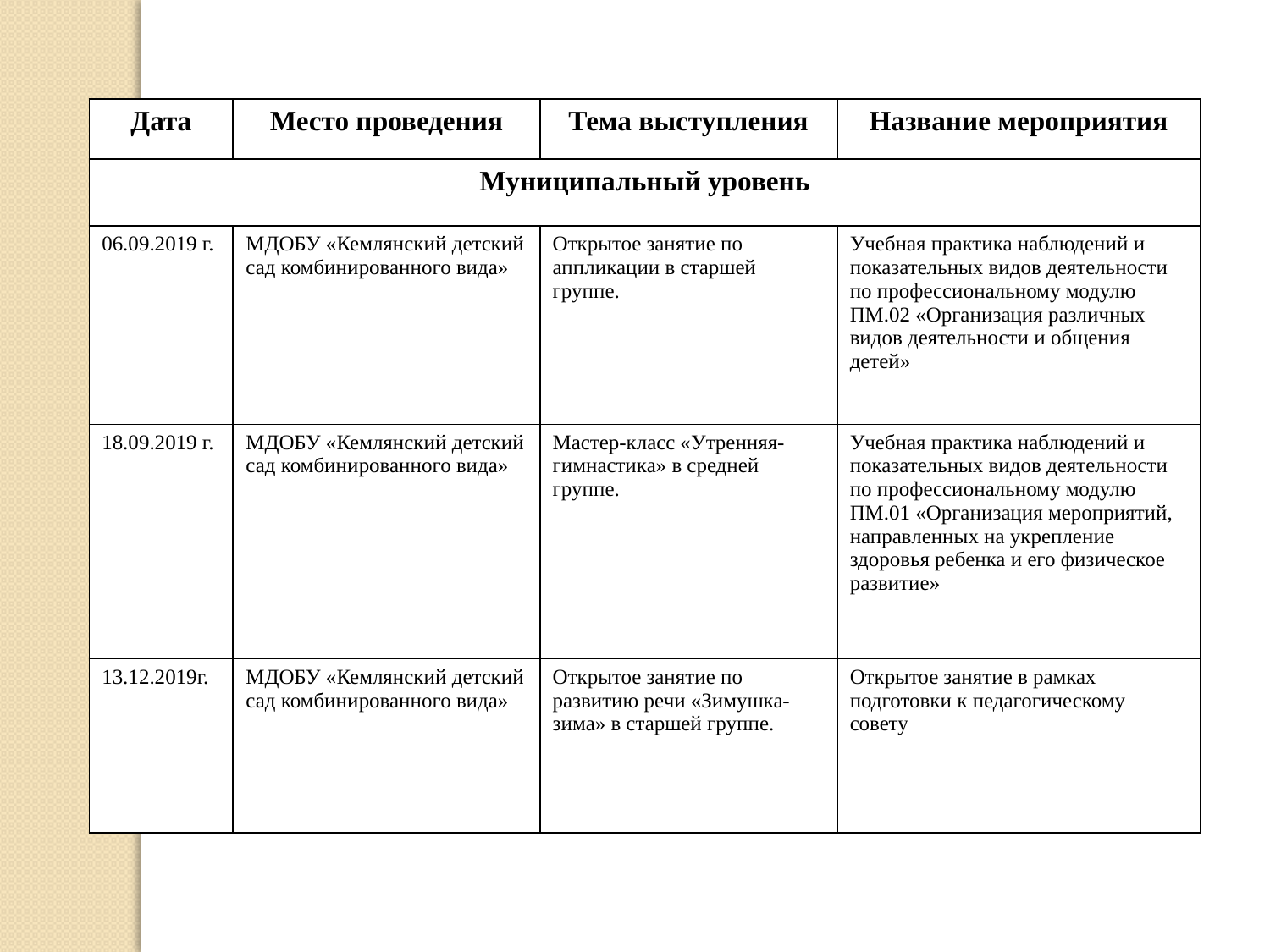

| Дата | Место проведения | Тема выступления | Название мероприятия |
| --- | --- | --- | --- |
| Муниципальный уровень |  |  |  |
| 06.09.2019 г. | МДОБУ «Кемлянский детский сад комбинированного вида» | Открытое занятие по аппликации в старшей группе. | Учебная практика наблюдений и показательных видов деятельности по профессиональному модулю ПМ.02 «Организация различных видов деятельности и общения детей» |
| 18.09.2019 г. | МДОБУ «Кемлянский детский сад комбинированного вида» | Мастер-класс «Утренняя- гимнастика» в средней группе. | Учебная практика наблюдений и показательных видов деятельности по профессиональному модулю ПМ.01 «Организация мероприятий, направленных на укрепление здоровья ребенка и его физическое развитие» |
| 13.12.2019г. | МДОБУ «Кемлянский детский сад комбинированного вида» | Открытое занятие по развитию речи «Зимушка-зима» в старшей группе. | Открытое занятие в рамках подготовки к педагогическому совету |